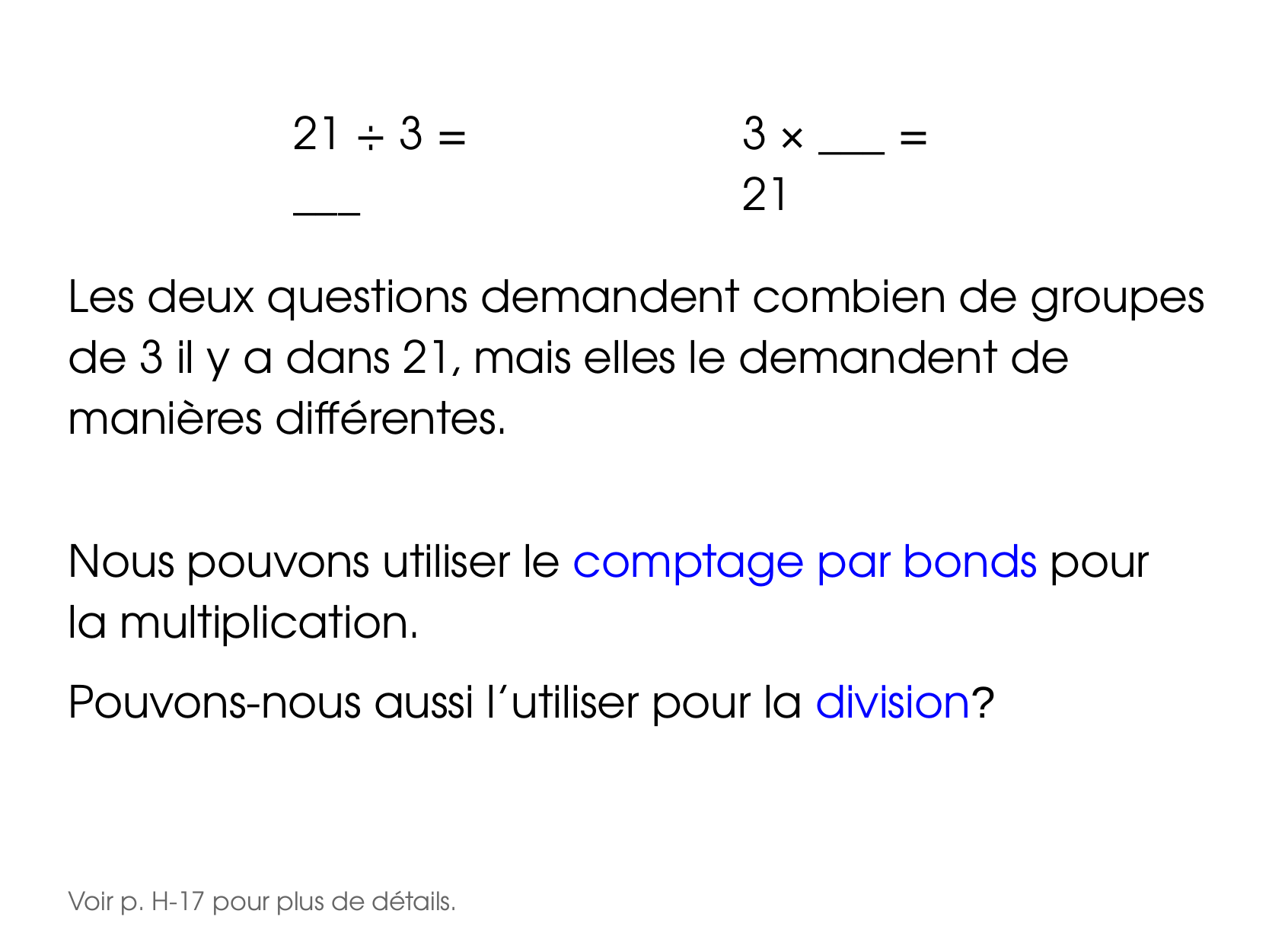

21 ÷ 3 = ___
3 × ___ = 21
Les deux questions demandent combien de groupes de 3 il y a dans 21, mais elles le demandent de manières différentes.
Nous pouvons utiliser le comptage par bonds pour la multiplication.
Pouvons-nous aussi l’utiliser pour la division?
Voir p. H-17 pour plus de détails.